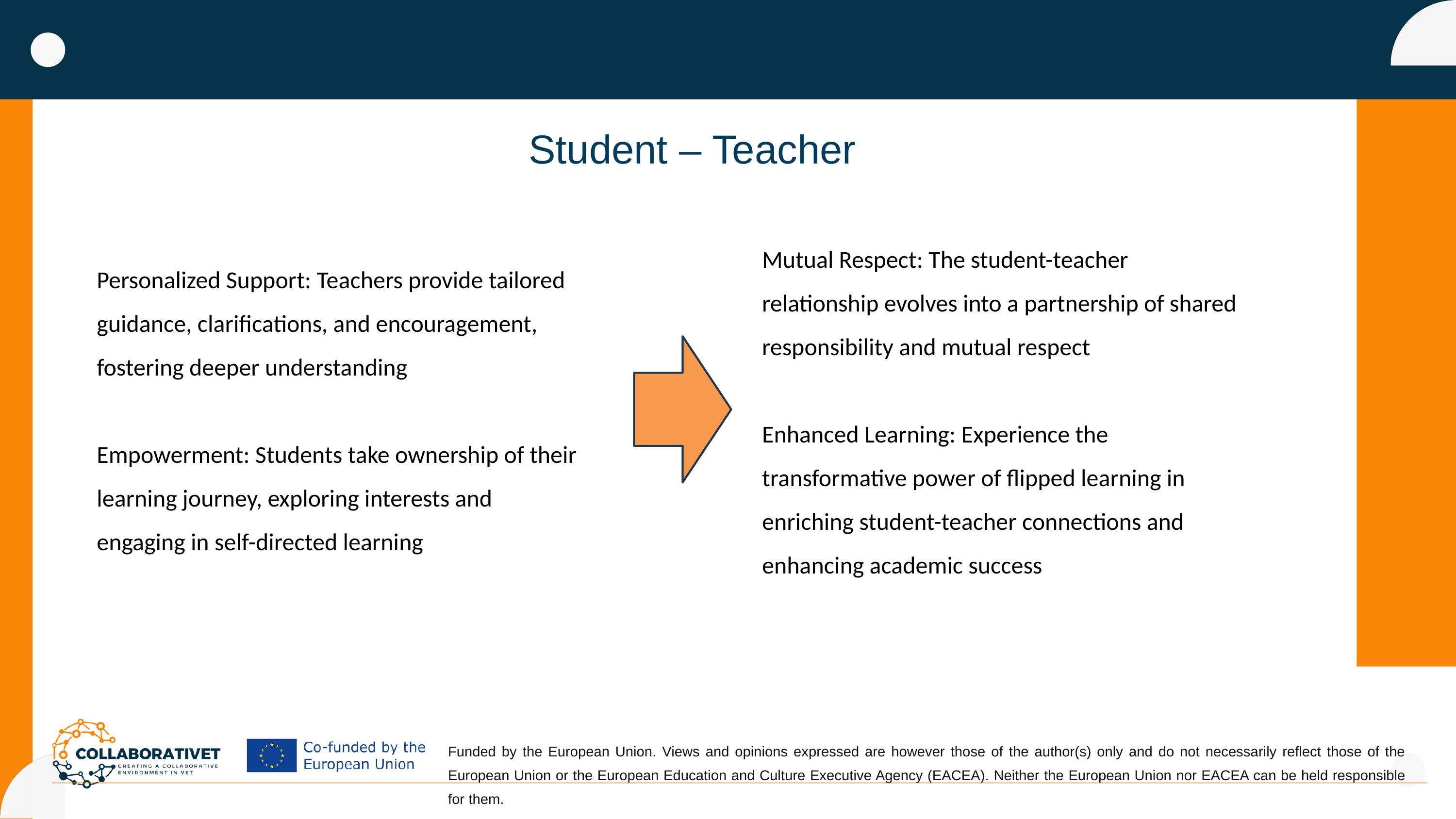

Student – Teacher

Personalized Support: Teachers provide tailored guidance, clarifications, and encouragement, fostering deeper understanding

Empowerment: Students take ownership of their learning journey, exploring interests and engaging in self-directed learning

Mutual Respect: The student-teacher relationship evolves into a partnership of shared responsibility and mutual respect

Enhanced Learning: Experience the transformative power of flipped learning in enriching student-teacher connections and enhancing academic success

Funded by the European Union. Views and opinions expressed are however those of the author(s) only and do not necessarily reflect those of the European Union or the European Education and Culture Executive Agency (EACEA). Neither the European Union nor EACEA can be held responsible for them.